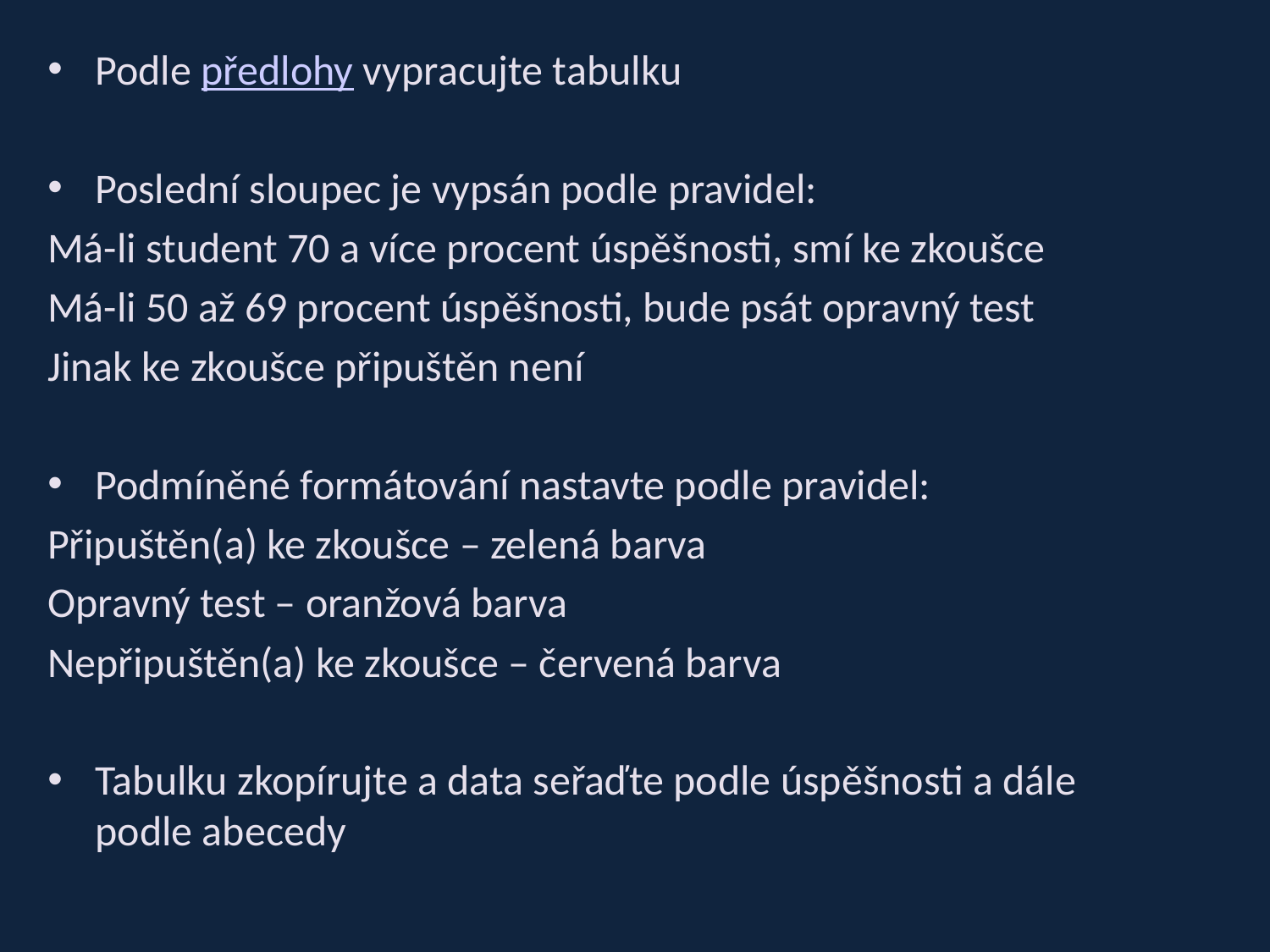

Podle předlohy vypracujte tabulku

Poslední sloupec je vypsán podle pravidel:
Má-li student 70 a více procent úspěšnosti, smí ke zkoušce
Má-li 50 až 69 procent úspěšnosti, bude psát opravný test
Jinak ke zkoušce připuštěn není

Podmíněné formátování nastavte podle pravidel:
Připuštěn(a) ke zkoušce – zelená barva
Opravný test – oranžová barva
Nepřipuštěn(a) ke zkoušce – červená barva

Tabulku zkopírujte a data seřaďte podle úspěšnosti a dále podle abecedy